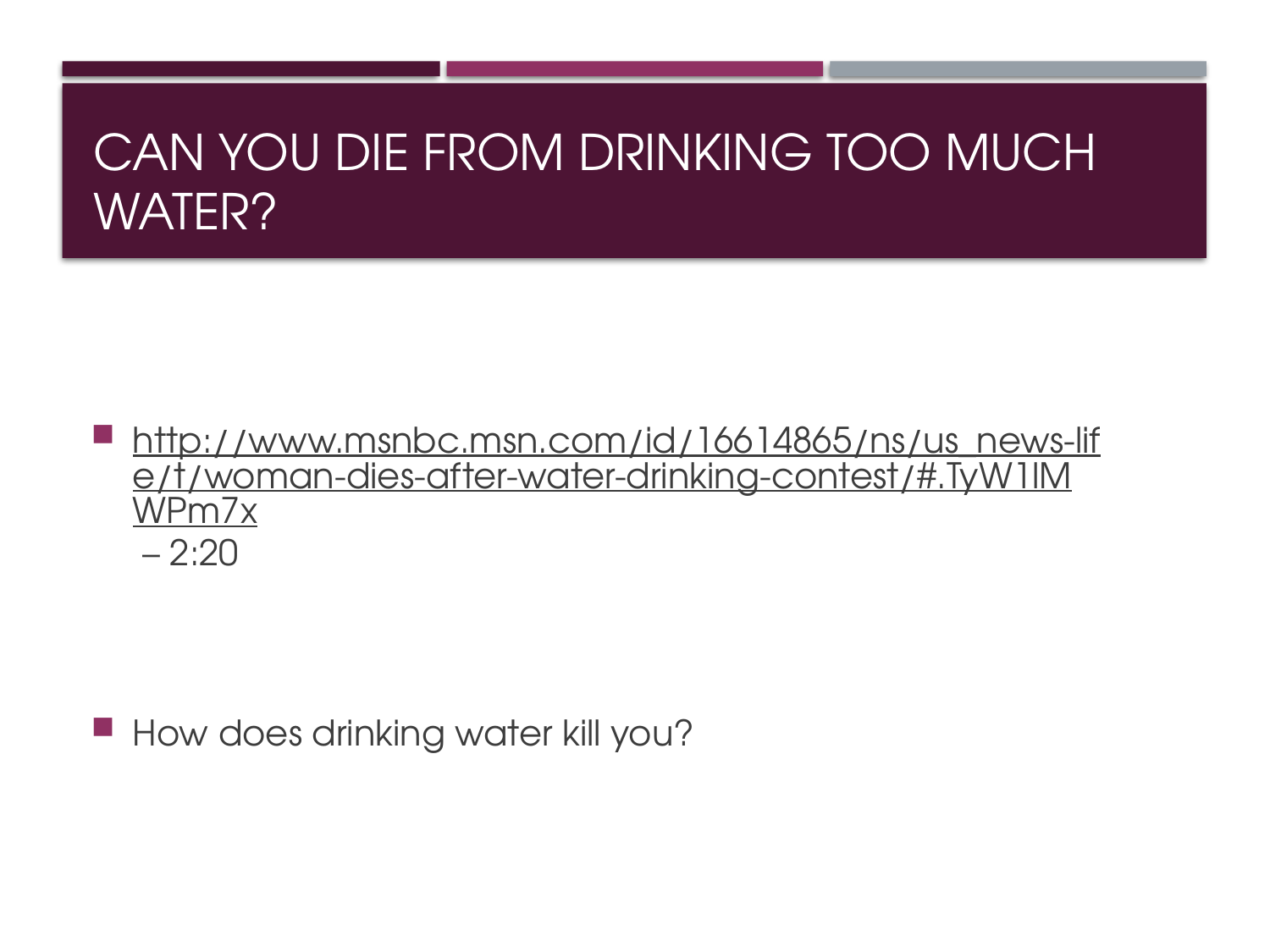

# Can you die from drinking too much water?
http://www.msnbc.msn.com/id/16614865/ns/us_news-life/t/woman-dies-after-water-drinking-contest/#.TyW1lMWPm7x – 2:20

How does drinking water kill you?